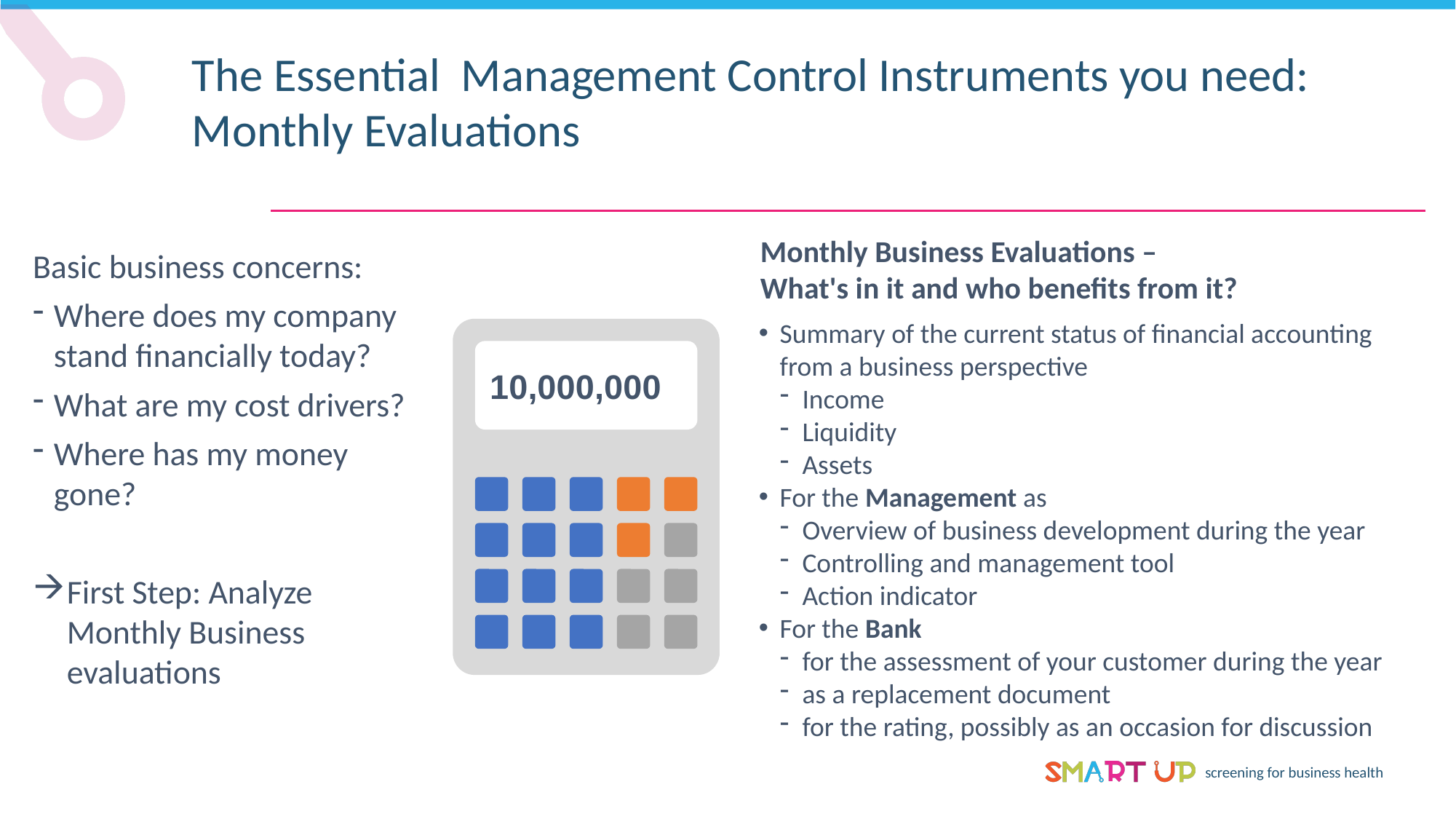

The Essential  Management Control Instruments you need:
Monthly Evaluations
Monthly Business Evaluations –
What's in it and who benefits from it?
Basic business concerns:
Where does my company stand financially today?
What are my cost drivers?
Where has my money gone?

First Step: Analyze Monthly Business evaluations

Summary of the current status of financial accounting from a business perspective
Income
Liquidity
Assets
For the Management as
Overview of business development during the year
Controlling and management tool
Action indicator
For the Bank
for the assessment of your customer during the year
as a replacement document
for the rating, possibly as an occasion for discussion

10,000,000